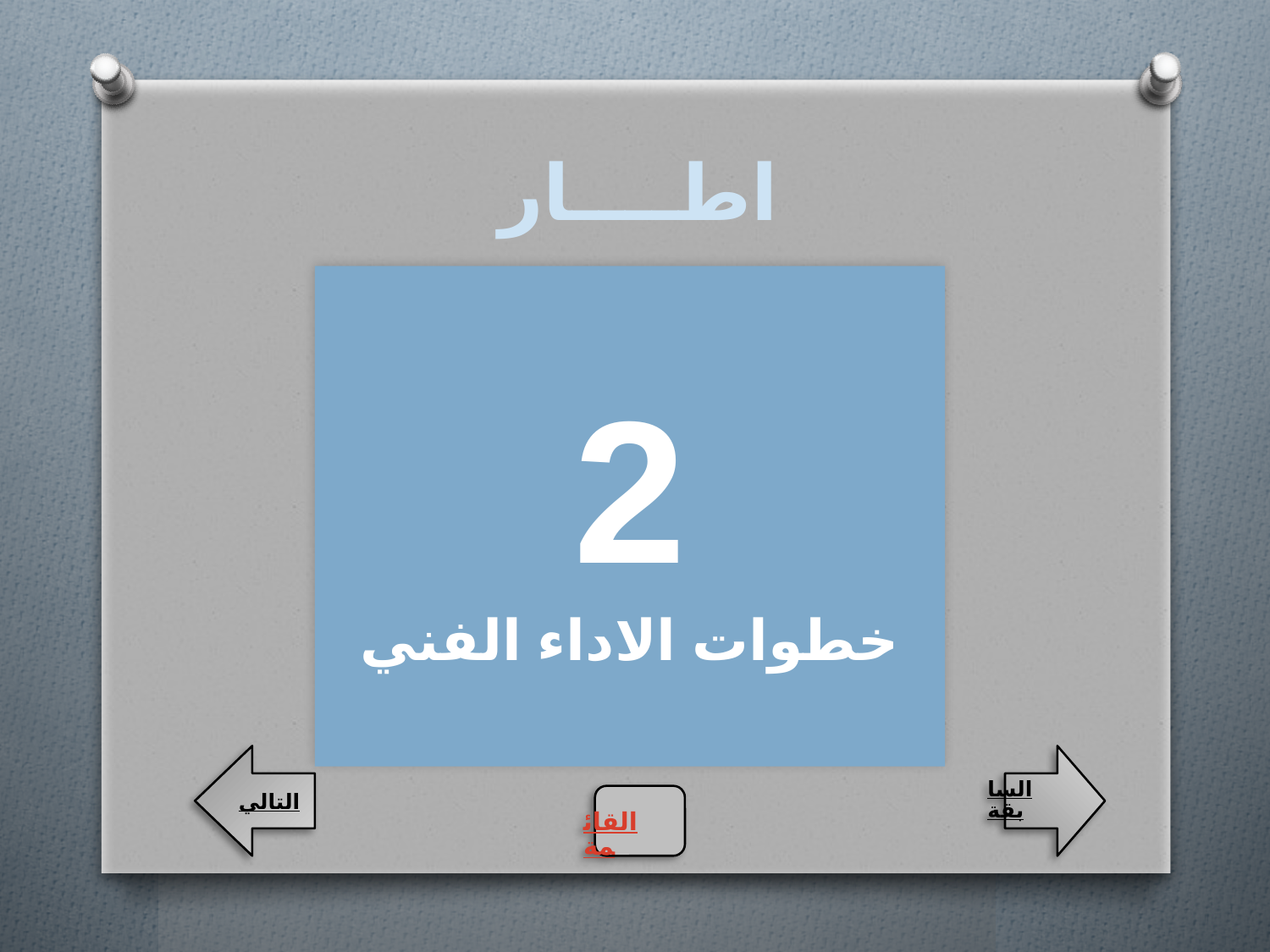

# اطــــار
2
خطوات الاداء الفني
التالي
السابقة
القائمة